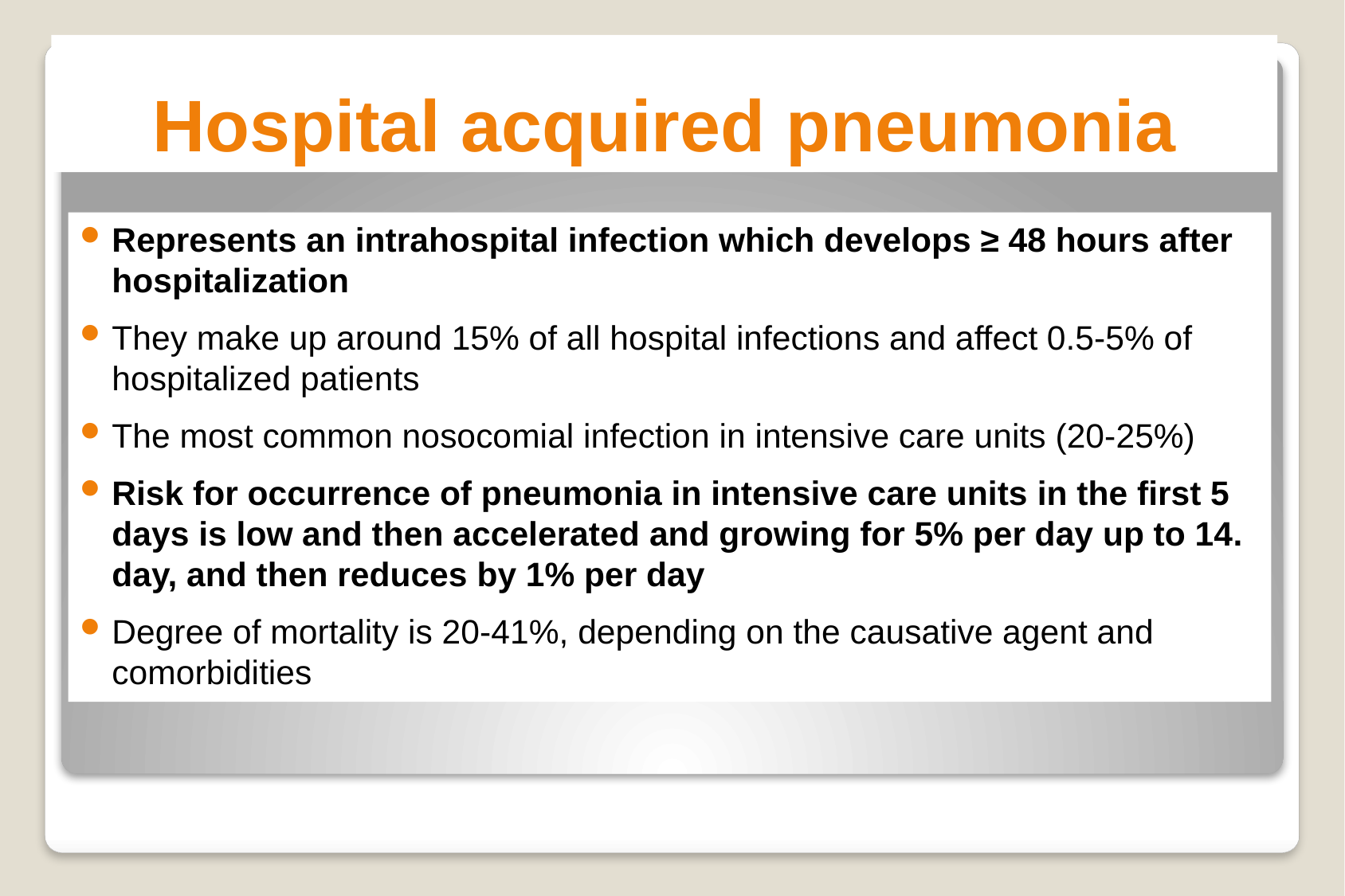

# Hospital acquired pneumonia
Represents an intrahospital infection which develops ≥ 48 hours after hospitalization
They make up around 15% of all hospital infections and affect 0.5-5% of hospitalized patients
The most common nosocomial infection in intensive care units (20-25%)
Risk for occurrence of pneumonia in intensive care units in the first 5 days is low and then accelerated and growing for 5% per day up to 14. day, and then reduces by 1% per day
Degree of mortality is 20-41%, depending on the causative agent and comorbidities